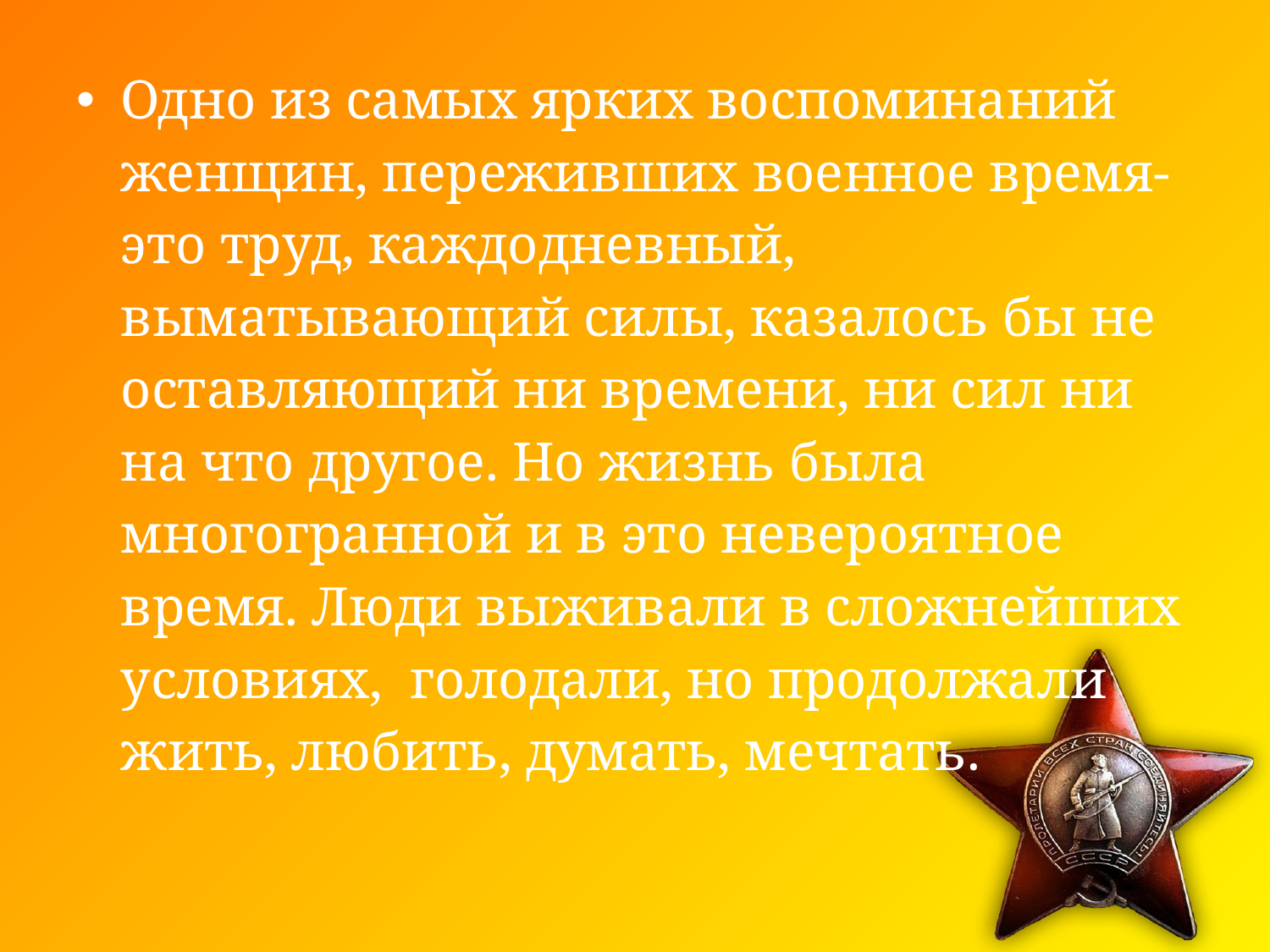

Одно из самых ярких воспоминаний женщин, переживших военное время-это труд, каждодневный, выматывающий силы, казалось бы не оставляющий ни времени, ни сил ни на что другое. Но жизнь была многогранной и в это невероятное время. Люди выживали в сложнейших условиях,  голодали, но продолжали жить, любить, думать, мечтать.